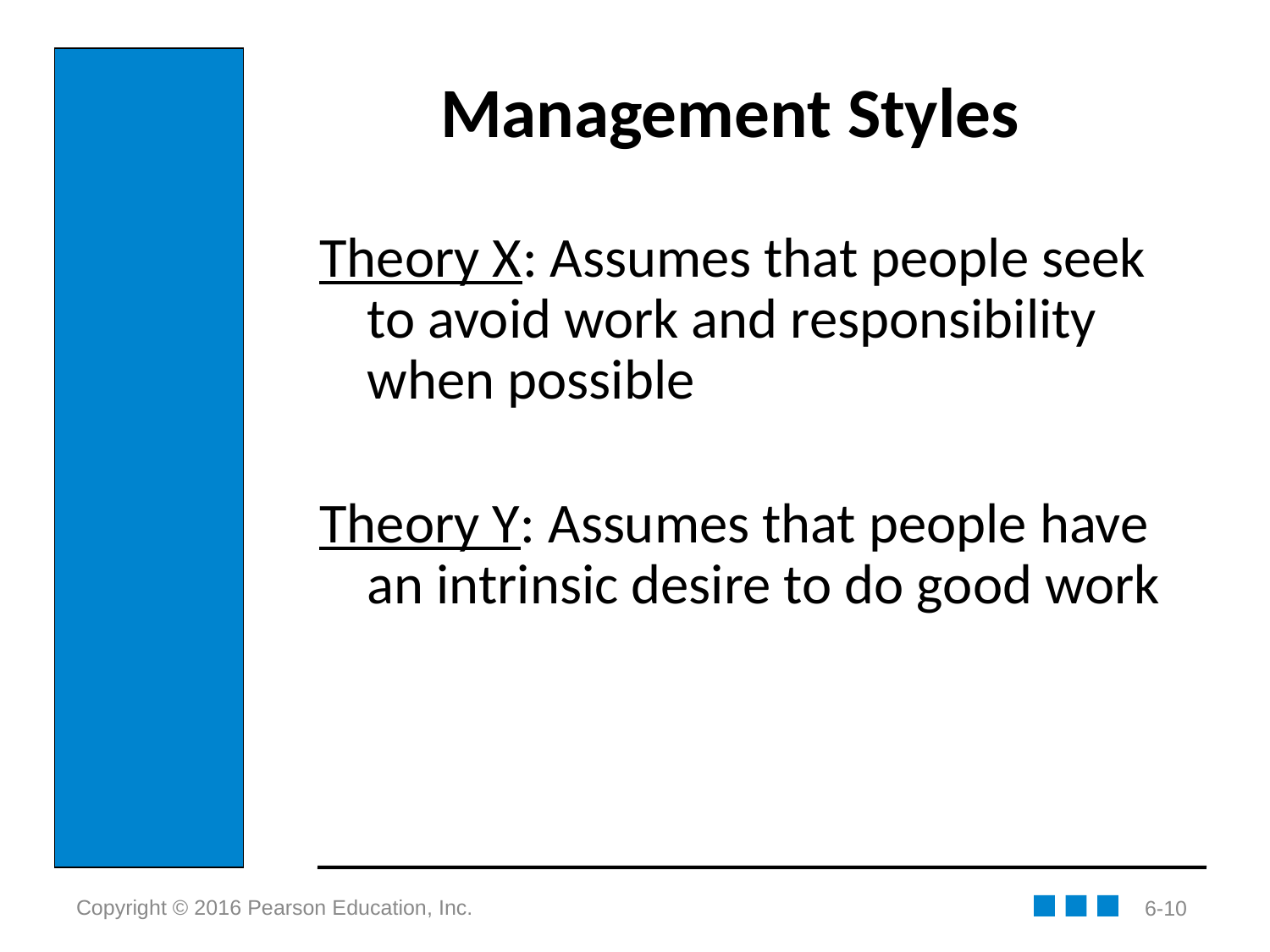

# Management Styles

Theory X: Assumes that people seek to avoid work and responsibility when possible

Theory Y: Assumes that people have an intrinsic desire to do good work

6-10
Copyright © 2016 Pearson Education, Inc.